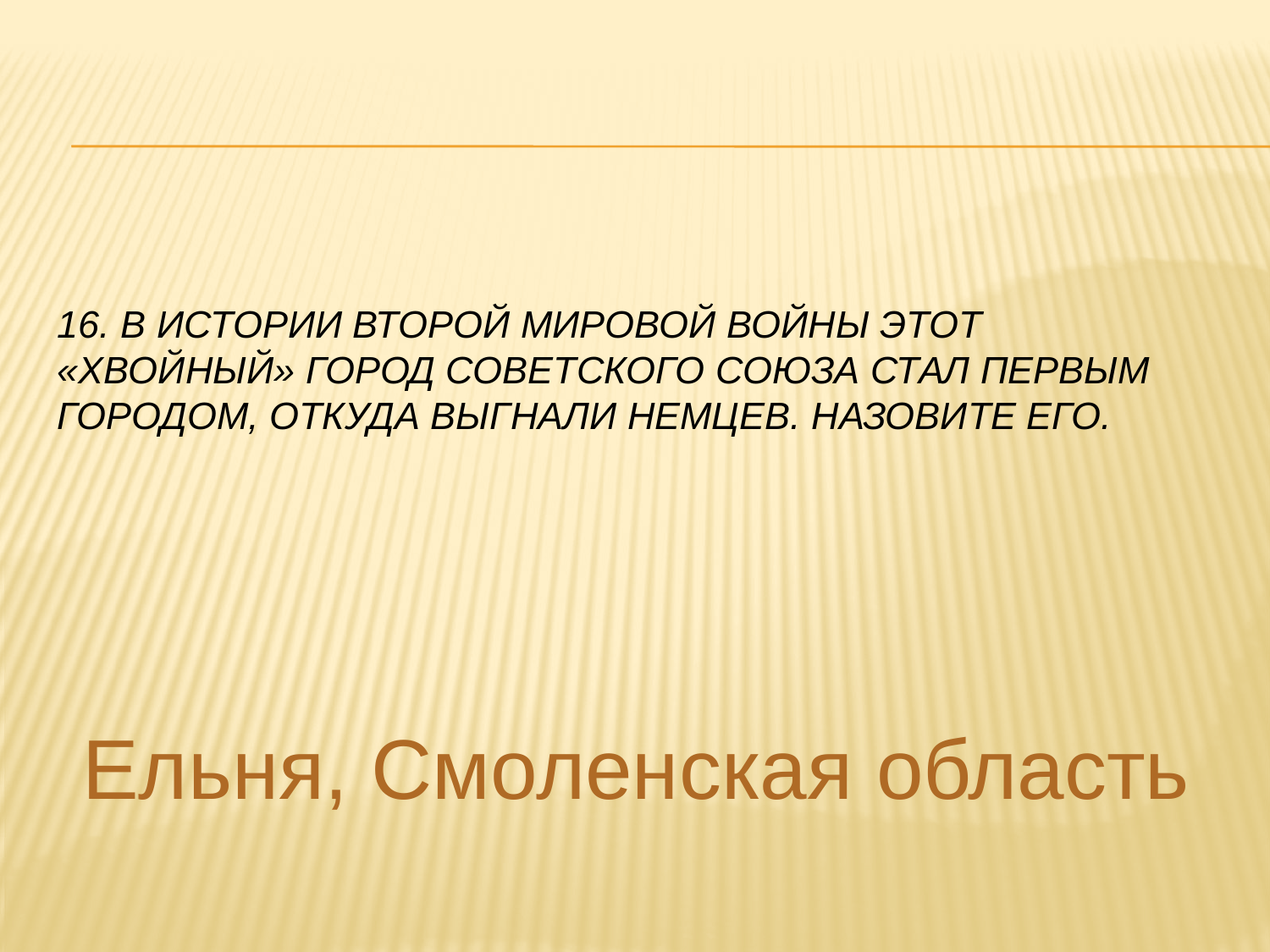

# 16. В истории Второй мировой войны этот «хвойный» город Советского Союза стал первым городом, откуда выгнали немцев. Назовите его.
Ельня, Смоленская область